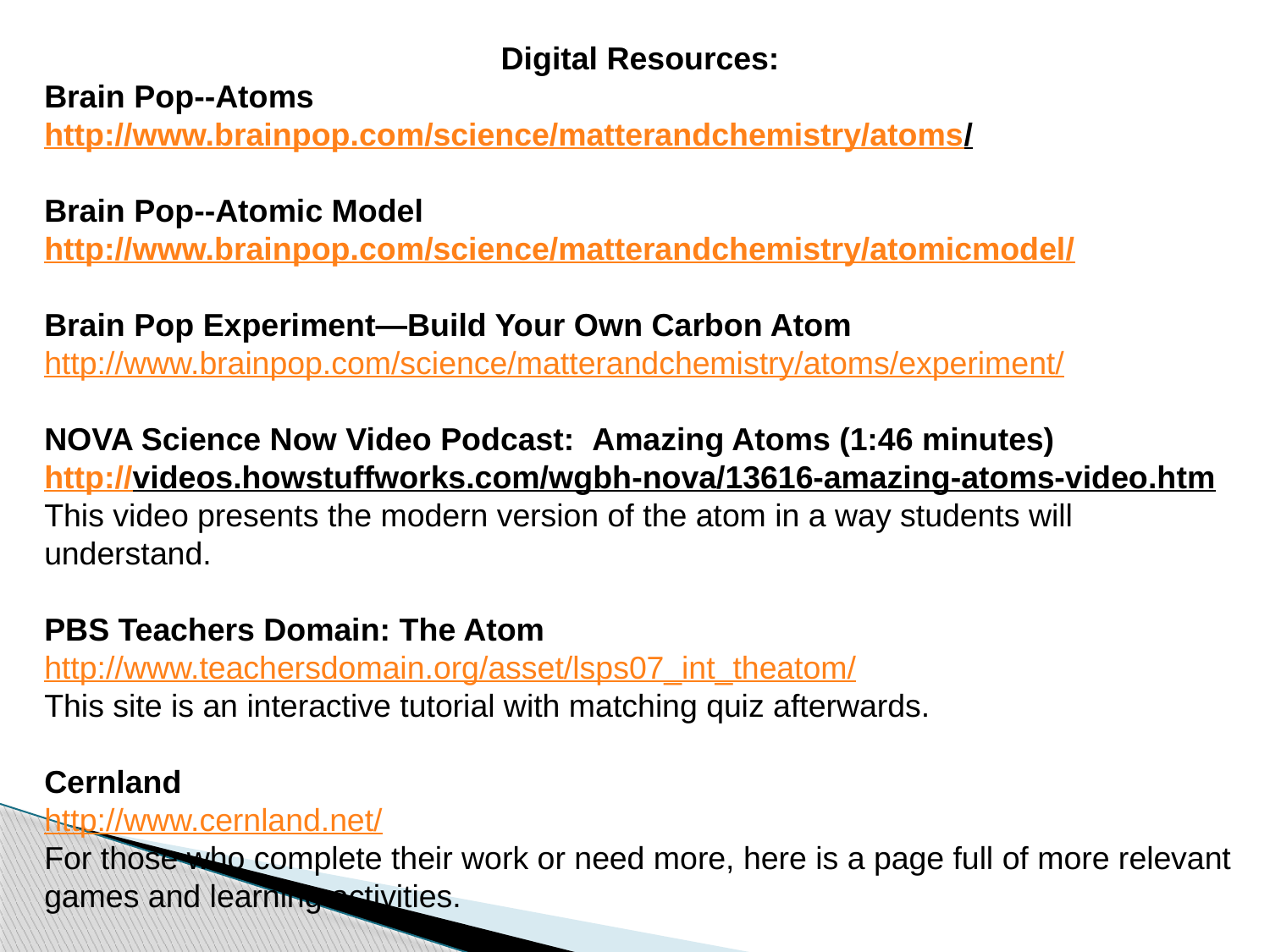

Digital Resources:
Brain Pop--Atoms
http://www.brainpop.com/science/matterandchemistry/atoms/ 
Brain Pop--Atomic Model
http://www.brainpop.com/science/matterandchemistry/atomicmodel/
Brain Pop Experiment—Build Your Own Carbon Atom
http://www.brainpop.com/science/matterandchemistry/atoms/experiment/
NOVA Science Now Video Podcast:  Amazing Atoms (1:46 minutes)
http://videos.howstuffworks.com/wgbh-nova/13616-amazing-atoms-video.htm  This video presents the modern version of the atom in a way students will understand.
PBS Teachers Domain: The Atom
http://www.teachersdomain.org/asset/lsps07_int_theatom/
This site is an interactive tutorial with matching quiz afterwards.

Cernland
http://www.cernland.net/
For those who complete their work or need more, here is a page full of more relevant games and learning activities.